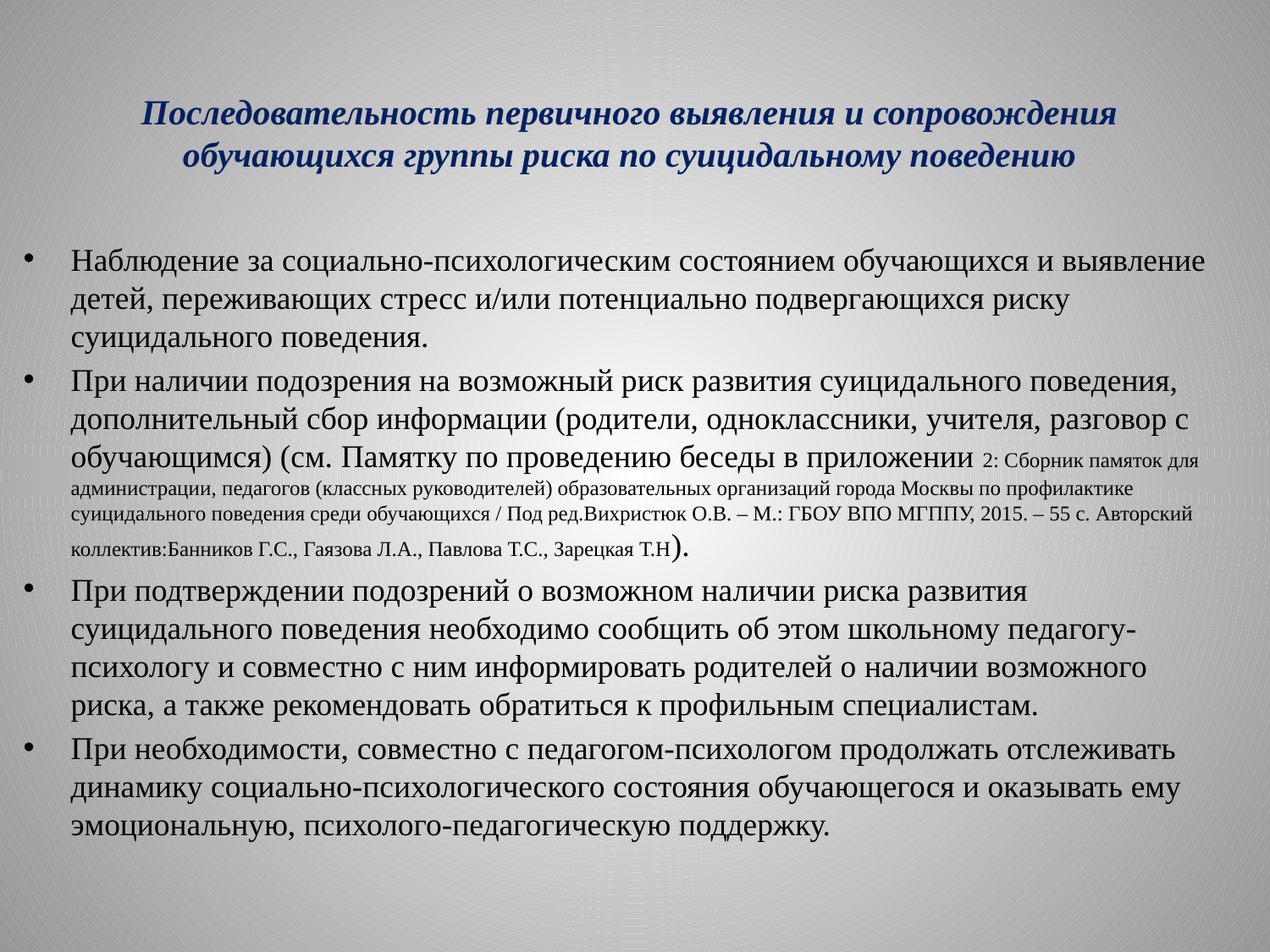

# Последовательность первичного выявления и сопровождения обучающихся группы риска по суицидальному поведению
Наблюдение за социально-психологическим состоянием обучающихся и выявление детей, переживающих стресс и/или потенциально подвергающихся риску суицидального поведения.
При наличии подозрения на возможный риск развития суицидального поведения, дополнительный сбор информации (родители, одноклассники, учителя, разговор с обучающимся) (см. Памятку по проведению беседы в приложении 2: Сборник памяток для администрации, педагогов (классных руководителей) образовательных организаций города Москвы по профилактике суицидального поведения среди обучающихся / Под ред.Вихристюк О.В. – М.: ГБОУ ВПО МГППУ, 2015. – 55 с. Авторский коллектив:Банников Г.С., Гаязова Л.А., Павлова Т.С., Зарецкая Т.Н).
При подтверждении подозрений о возможном наличии риска развития суицидального поведения необходимо сообщить об этом школьному педагогу-психологу и совместно с ним информировать родителей о наличии возможного риска, а также рекомендовать обратиться к профильным специалистам.
При необходимости, совместно с педагогом-психологом продолжать отслеживать динамику социально-психологического состояния обучающегося и оказывать ему эмоциональную, психолого-педагогическую поддержку.